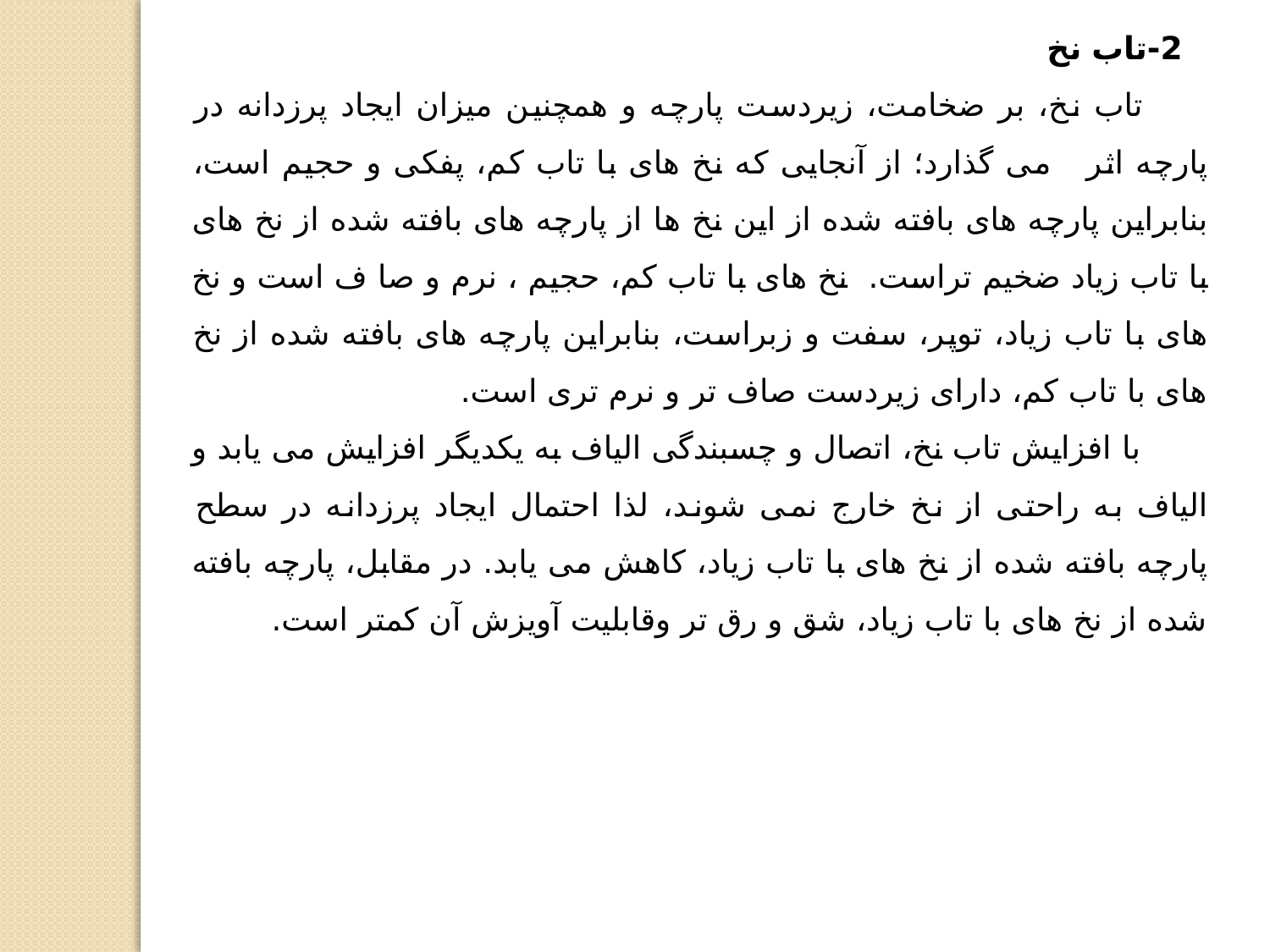

2-تاب نخ
   تاب نخ، بر ضخامت، زیردست پارچه و همچنین میزان ایجاد پرزدانه در پارچه اثر   می گذارد؛ از آنجایی که نخ های با تاب کم، پفکی و حجیم است، بنابراین پارچه های بافته شده از این نخ ها از پارچه های بافته شده از نخ های با تاب زیاد ضخیم تراست.  نخ های با تاب کم، حجیم ، نرم و صا ف است و نخ های با تاب زیاد، توپر، سفت و زبراست، بنابراین پارچه های بافته شده از نخ های با تاب کم، دارای زیردست صاف تر و نرم تری است.
    با افزایش تاب نخ، اتصال و چسبندگی الیاف به یکدیگر افزایش می یابد و الیاف به راحتی از نخ خارج نمی شوند، لذا احتمال ایجاد پرزدانه در سطح پارچه بافته شده از نخ های با تاب زیاد، کاهش می یابد. در مقابل، پارچه بافته شده از نخ های با تاب زیاد، شق و رق تر وقابلیت آویزش آن کمتر است.